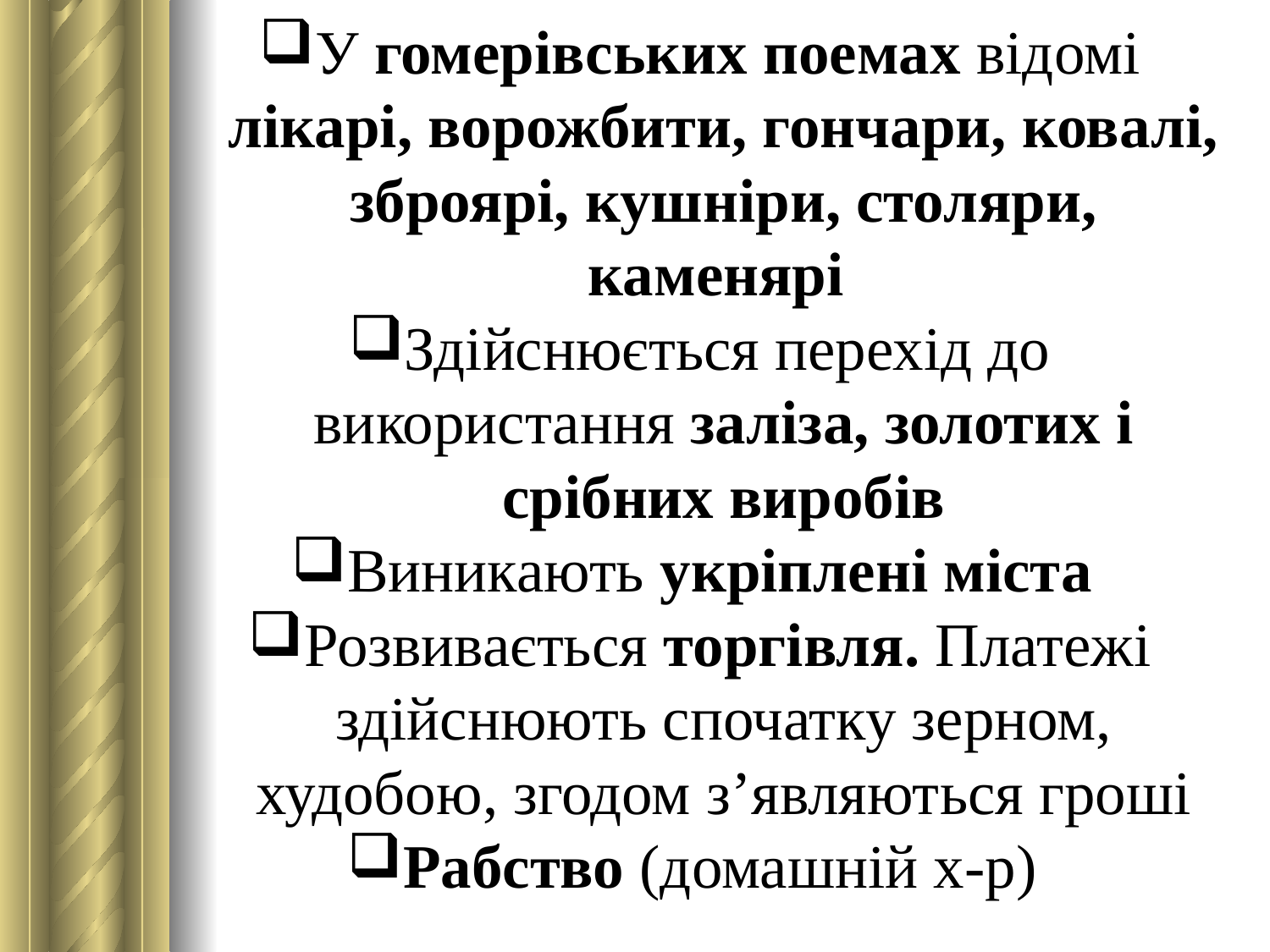

У гомерівських поемах відомі лікарі, ворожбити, гончари, ковалі, зброярі, кушніри, столяри, каменярі
Здійснюється перехід до використання заліза, золотих і срібних виробів
Виникають укріплені міста
Розвивається торгівля. Платежі здійснюють спочатку зерном, худобою, згодом з’являються гроші
Рабство (домашній х-р)